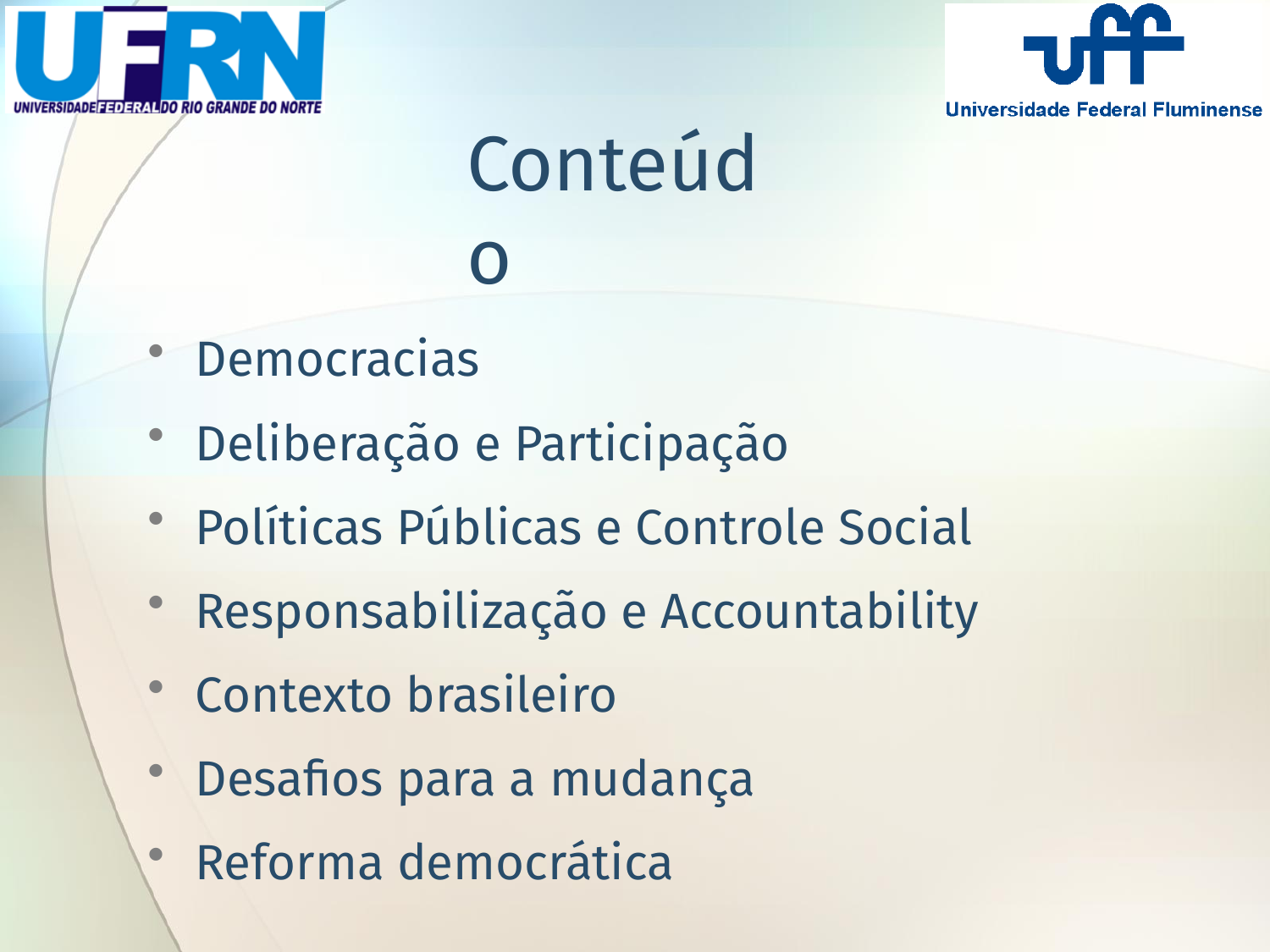

# Conteúdo
Democracias
Deliberação e Participação
Políticas Públicas e Controle Social
Responsabilização e Accountability
Contexto brasileiro
Desafios para a mudança
Reforma democrática